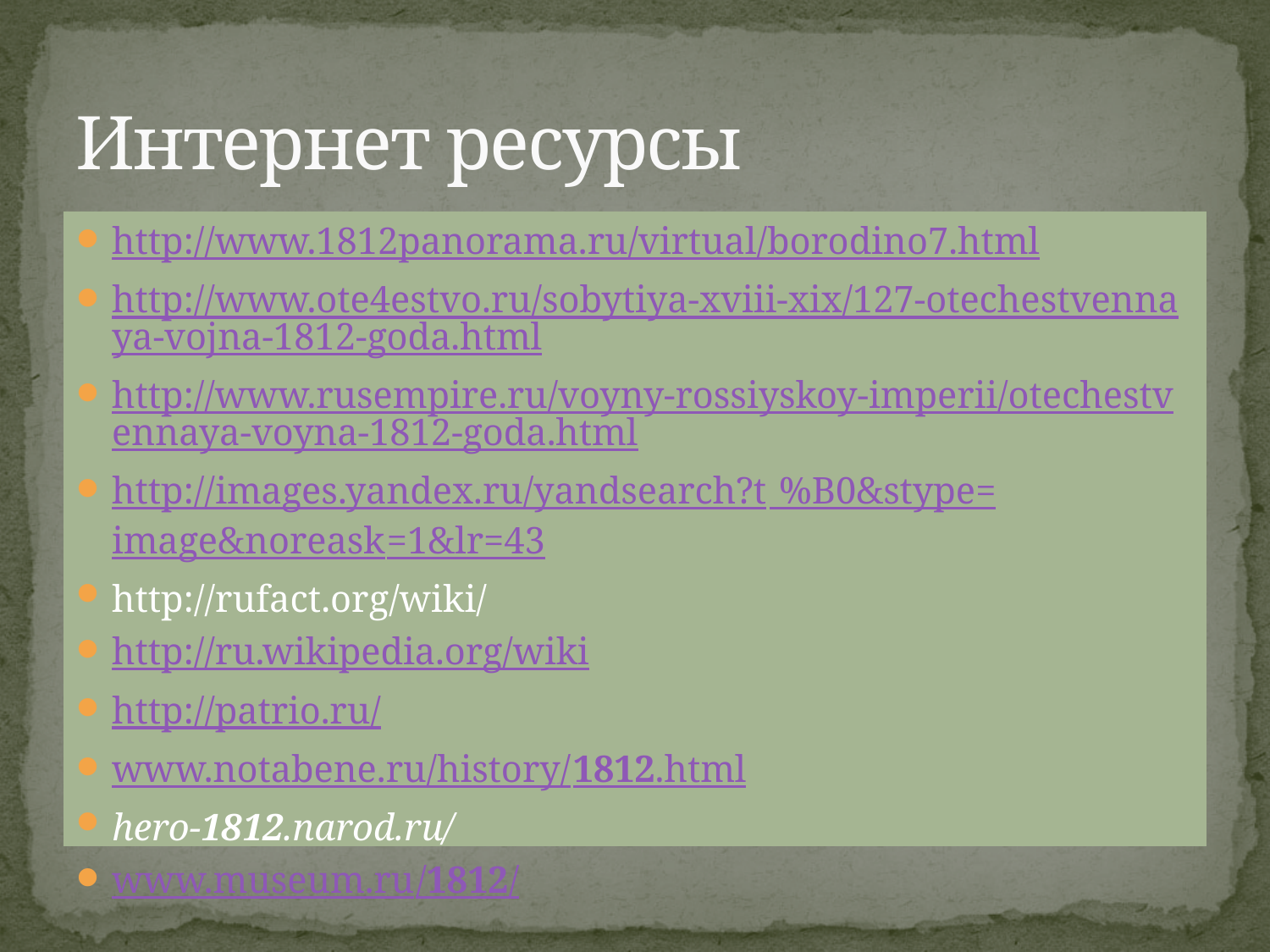

# Интернет ресурсы
http://www.1812panorama.ru/virtual/borodino7.html
http://www.ote4estvo.ru/sobytiya-xviii-xix/127-otechestvennaya-vojna-1812-goda.html
http://www.rusempire.ru/voyny-rossiyskoy-imperii/otechestvennaya-voyna-1812-goda.html
http://images.yandex.ru/yandsearch?t %B0&stype=image&noreask=1&lr=43
http://rufact.org/wiki/
http://ru.wikipedia.org/wiki
http://patrio.ru/
www.notabene.ru/history/1812.html
hero-1812.narod.ru/
www.museum.ru/1812/